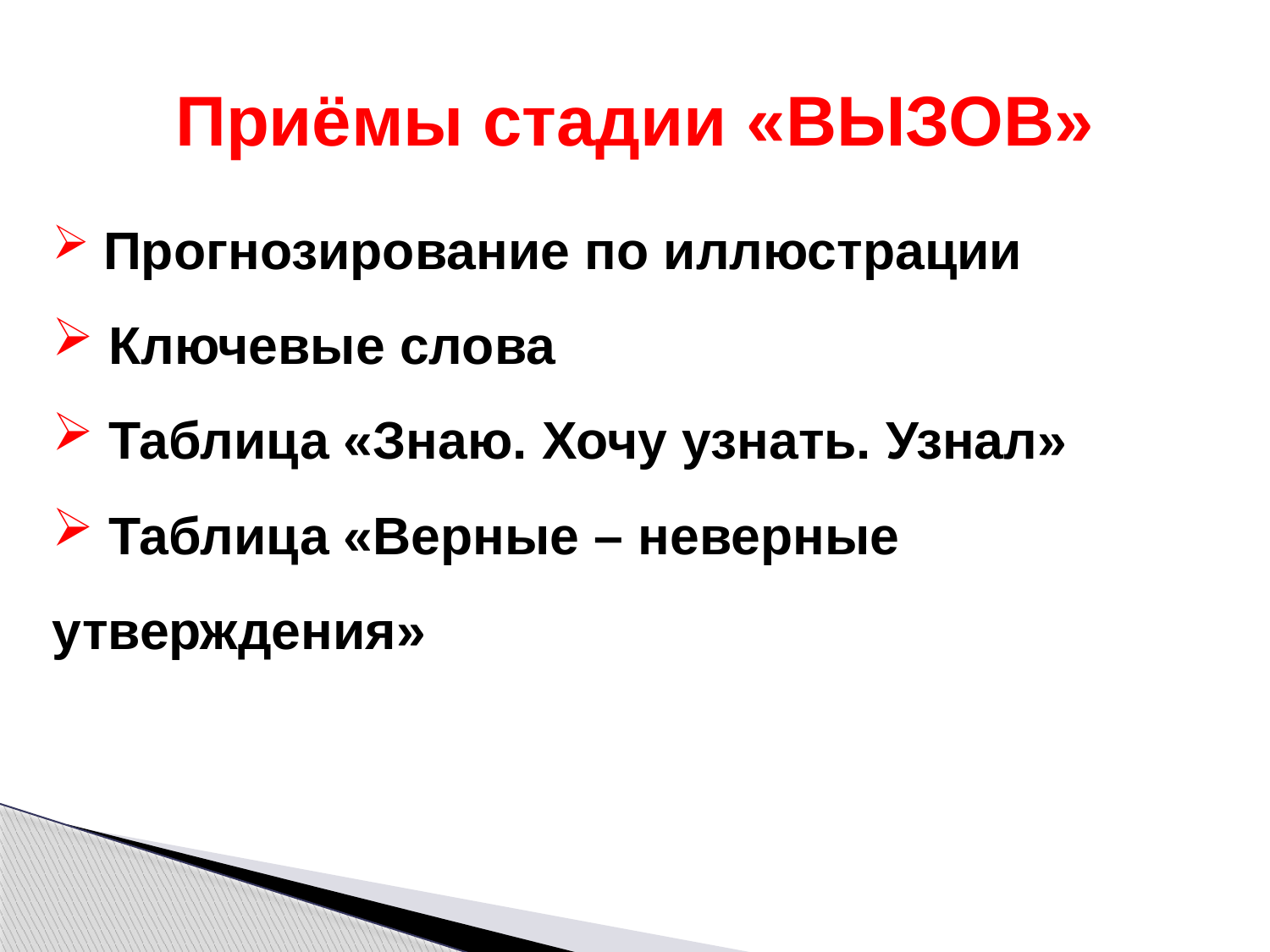

# Приёмы стадии «ВЫЗОВ»
 Прогнозирование по иллюстрации
 Ключевые слова
 Таблица «Знаю. Хочу узнать. Узнал»
 Таблица «Верные – неверные утверждения»